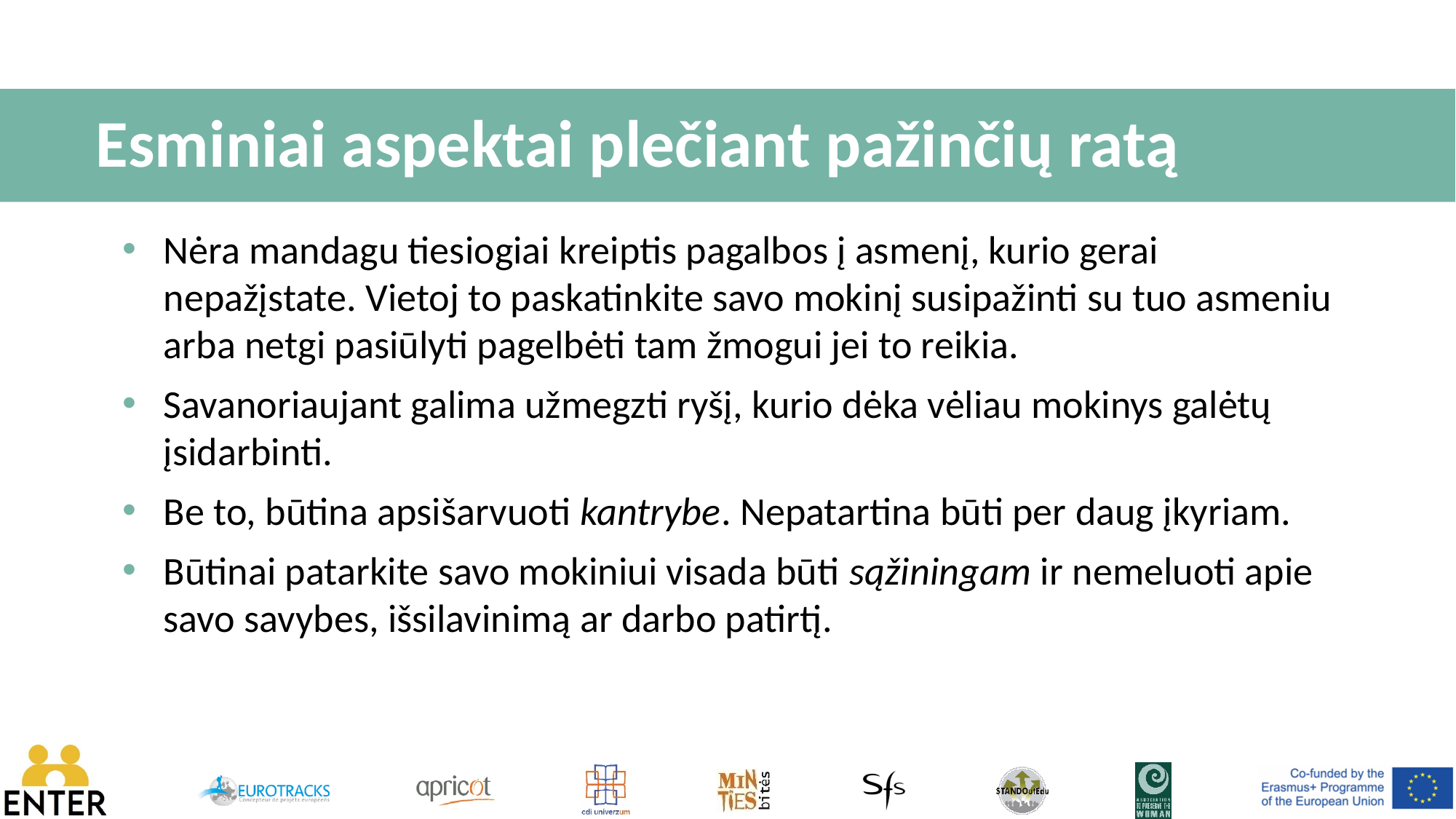

# Esminiai aspektai plečiant pažinčių ratą
Nėra mandagu tiesiogiai kreiptis pagalbos į asmenį, kurio gerai nepažįstate. Vietoj to paskatinkite savo mokinį susipažinti su tuo asmeniu arba netgi pasiūlyti pagelbėti tam žmogui jei to reikia.
Savanoriaujant galima užmegzti ryšį, kurio dėka vėliau mokinys galėtų įsidarbinti.
Be to, būtina apsišarvuoti kantrybe. Nepatartina būti per daug įkyriam.
Būtinai patarkite savo mokiniui visada būti sąžiningam ir nemeluoti apie savo savybes, išsilavinimą ar darbo patirtį.